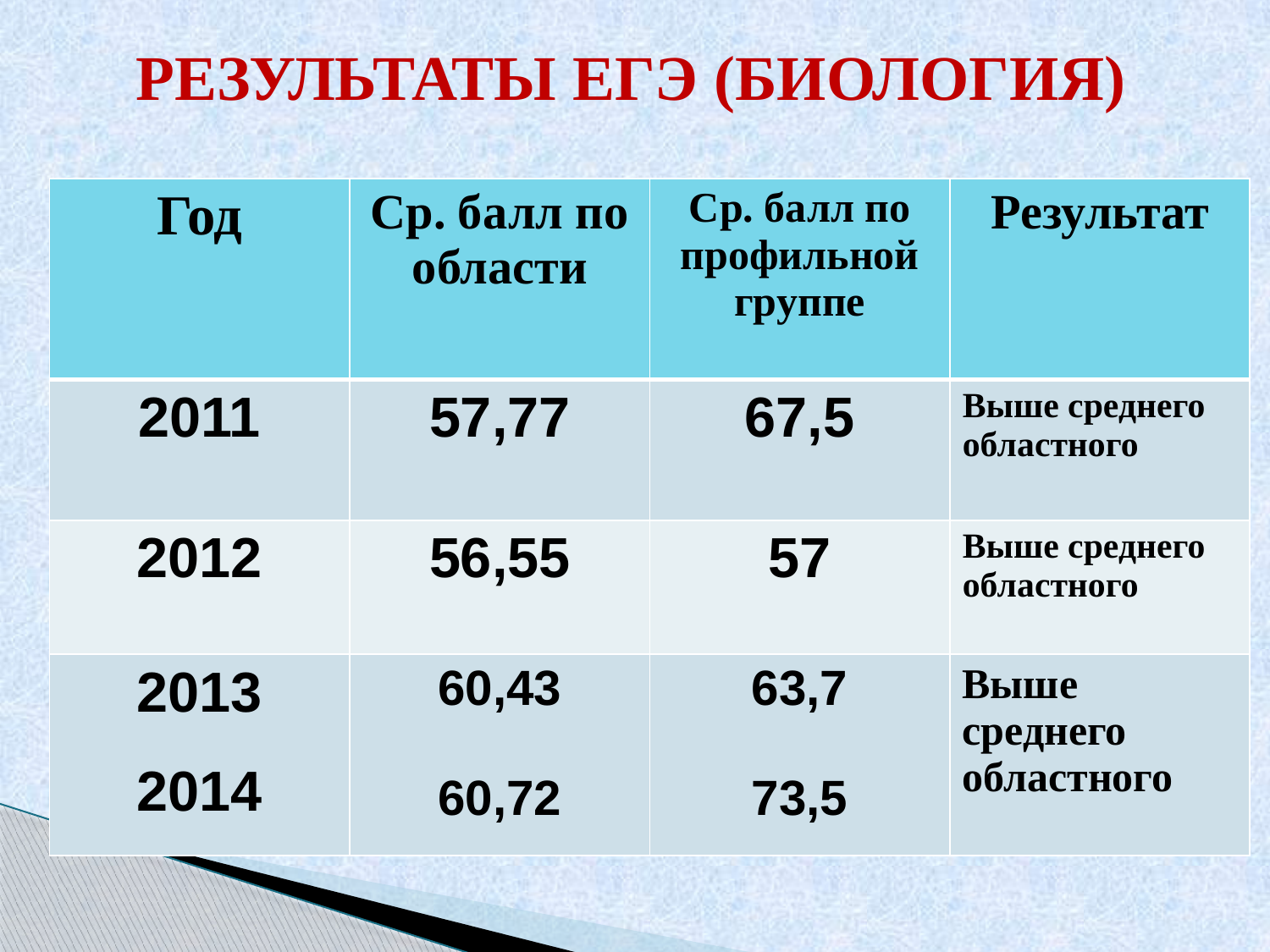

# РЕЗУЛЬТАТЫ ЕГЭ (БИОЛОГИЯ)
| Год | Ср. балл по области | Ср. балл по профильной группе | Результат |
| --- | --- | --- | --- |
| 2011 | 57,77 | 67,5 | Выше среднего областного |
| 2012 | 56,55 | 57 | Выше среднего областного |
| 2013 2014 | 60,43 60,72 | 63,7 73,5 | Выше среднего областного |